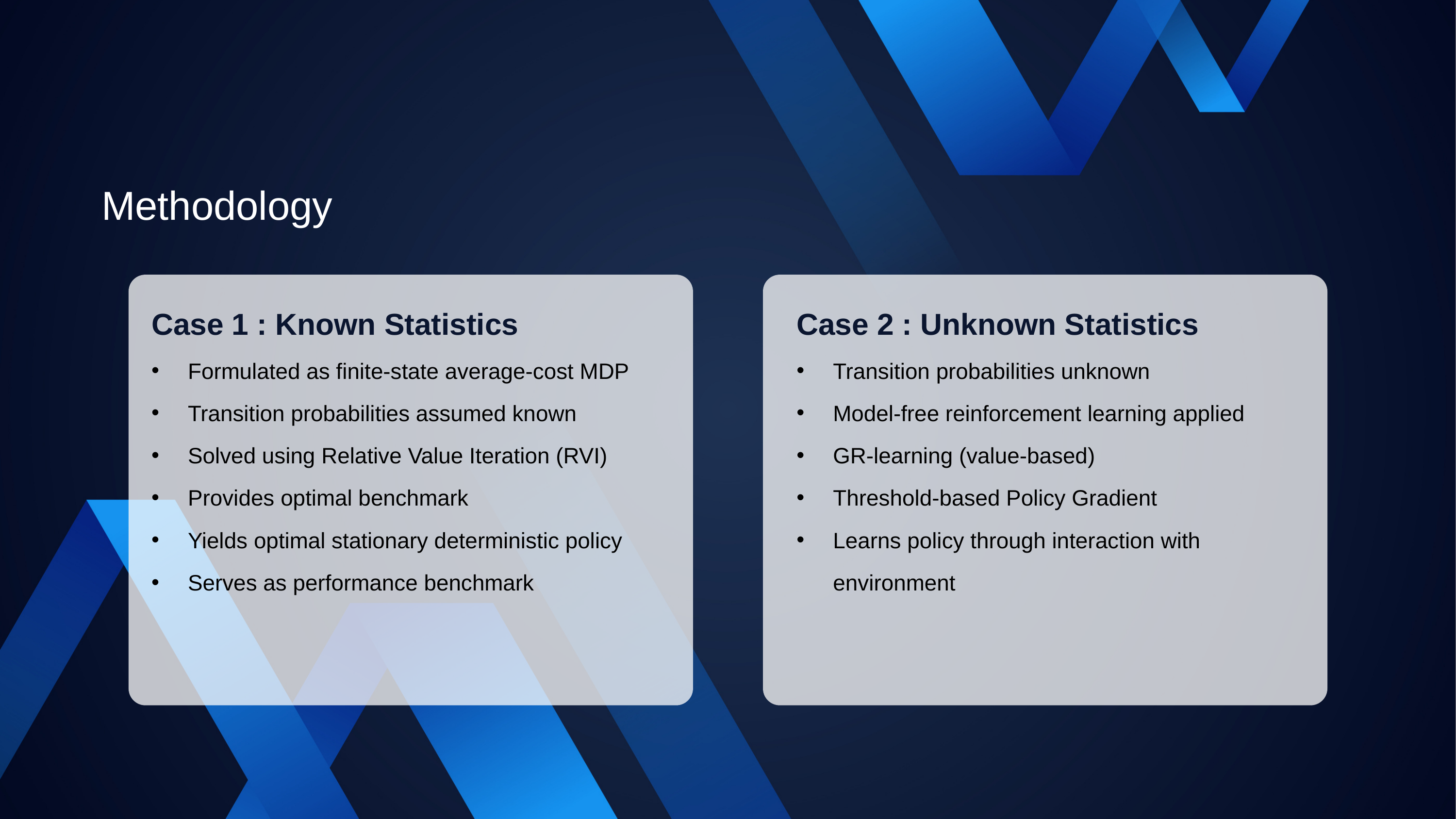

Methodology

Case 1 : Known Statistics
Formulated as finite-state average-cost MDP
Transition probabilities assumed known
Solved using Relative Value Iteration (RVI)
Provides optimal benchmark
Yields optimal stationary deterministic policy
Serves as performance benchmark
Case 2 : Unknown Statistics
Transition probabilities unknown
Model-free reinforcement learning applied
GR-learning (value-based)
Threshold-based Policy Gradient
Learns policy through interaction with environment